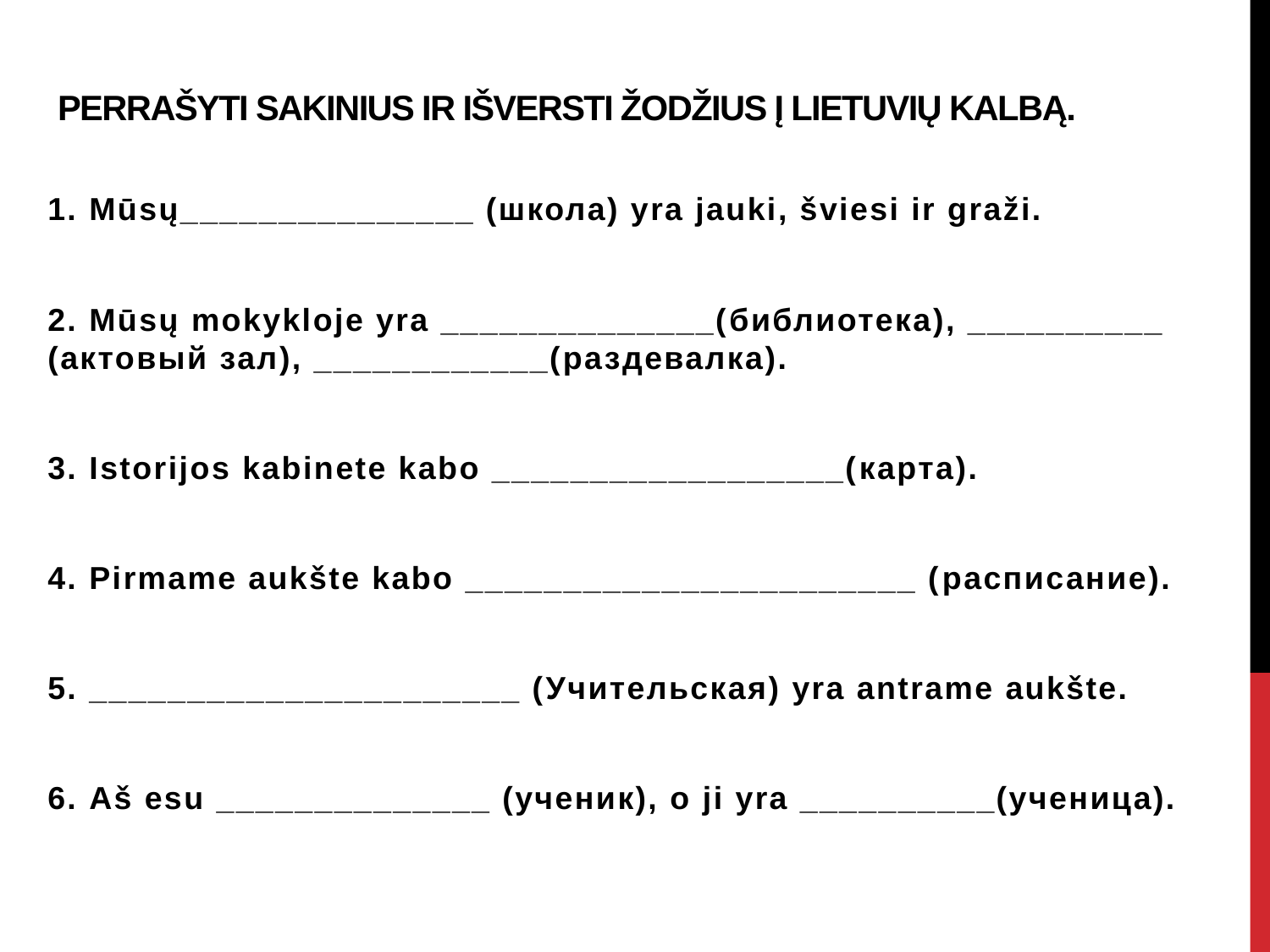

# Perrašyti sakinius ir išversti žodžius į lietuvių kalbą.
1. Mūsų_______________ (школа) yra jauki, šviesi ir graži.

2. Mūsų mokykloje yra ______________(библиотека), __________ (актовый зал), ____________(раздевалка).

3. Istorijos kabinete kabo __________________(карта).

4. Pirmame aukšte kabo _______________________ (расписание).

5. ______________________ (Учительская) yra antrame aukšte.

6. Aš esu ______________ (ученик), o ji yra __________(ученица).